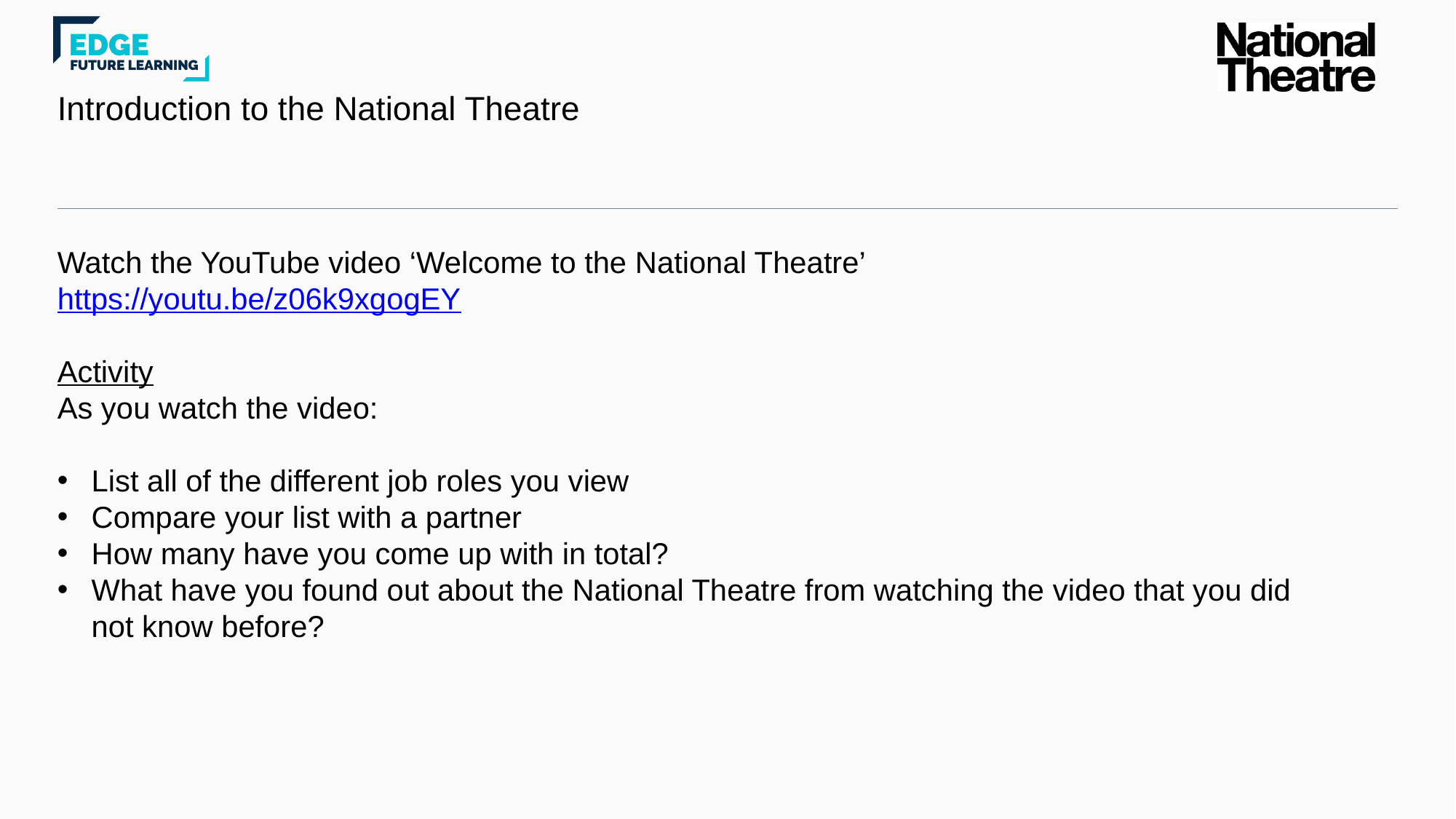

# Introduction to the National Theatre
Watch the YouTube video ‘Welcome to the National Theatre’    https://youtu.be/z06k9xgogEY

Activity
As you watch the video:

List all of the different job roles you view
Compare your list with a partner
How many have you come up with in total?
What have you found out about the National Theatre from watching the video that you did not know before?